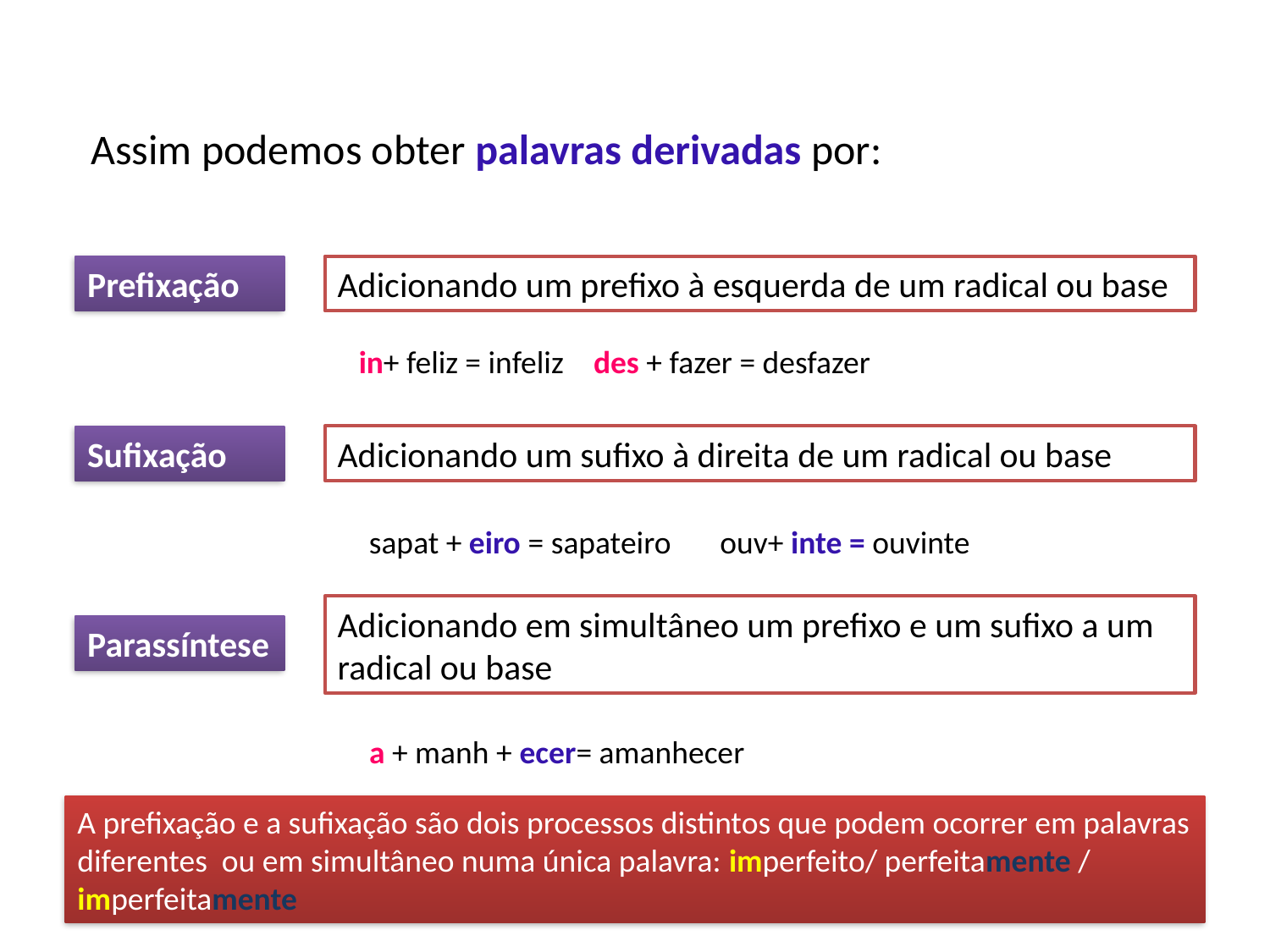

Assim podemos obter palavras derivadas por:
Adicionando um prefixo à esquerda de um radical ou base
Prefixação
in+ feliz = infeliz
des + fazer = desfazer
Adicionando um sufixo à direita de um radical ou base
Sufixação
sapat + eiro = sapateiro
ouv+ inte = ouvinte
Adicionando em simultâneo um prefixo e um sufixo a um radical ou base
Parassíntese
a + manh + ecer= amanhecer
A prefixação e a sufixação são dois processos distintos que podem ocorrer em palavras diferentes  ou em simultâneo numa única palavra: imperfeito/ perfeitamente / imperfeitamente